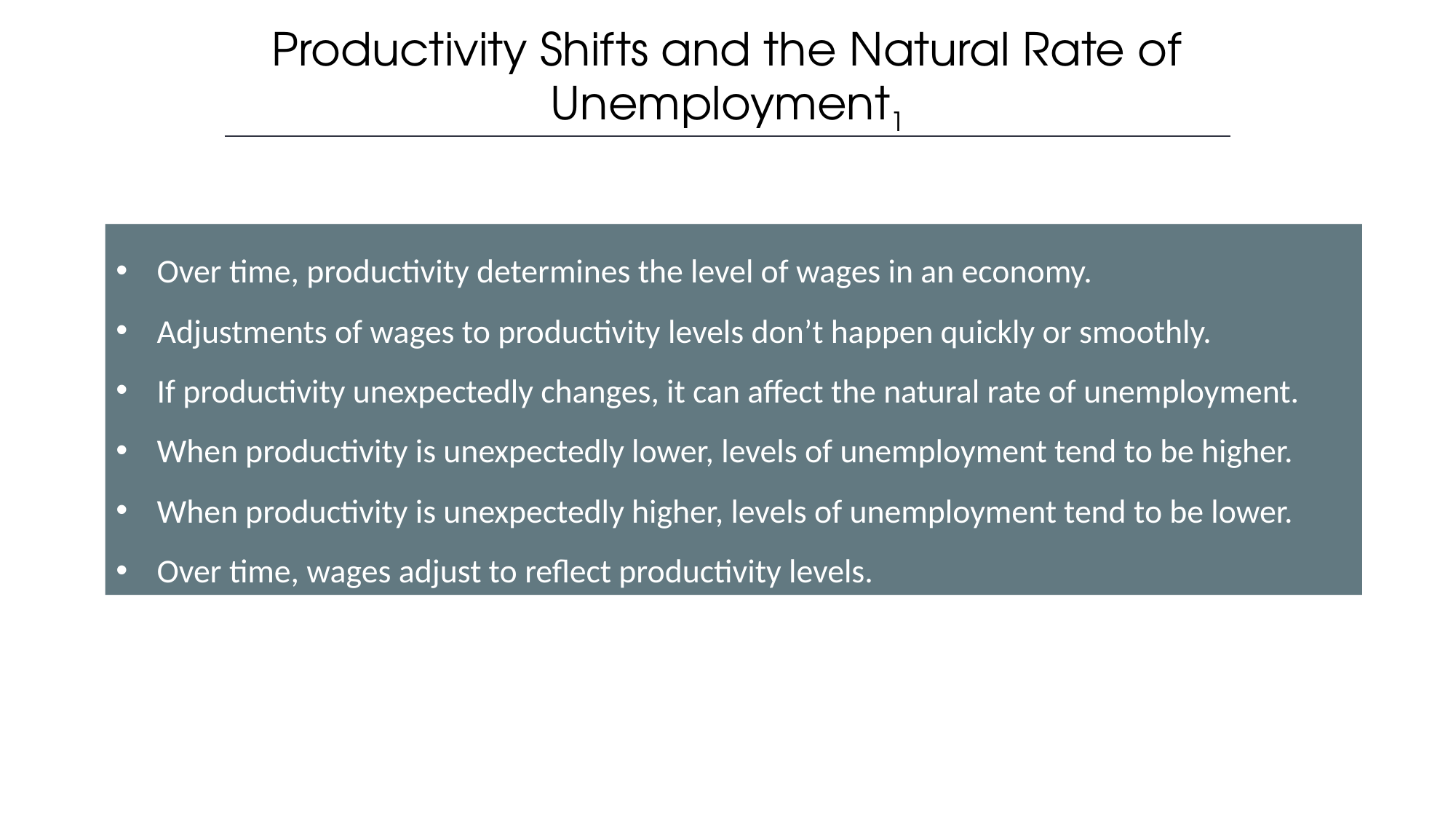

Productivity Shifts and the Natural Rate of Unemployment1
Over time, productivity determines the level of wages in an economy.
Adjustments of wages to productivity levels don’t happen quickly or smoothly.
If productivity unexpectedly changes, it can affect the natural rate of unemployment.
When productivity is unexpectedly lower, levels of unemployment tend to be higher.
When productivity is unexpectedly higher, levels of unemployment tend to be lower.
Over time, wages adjust to reflect productivity levels.